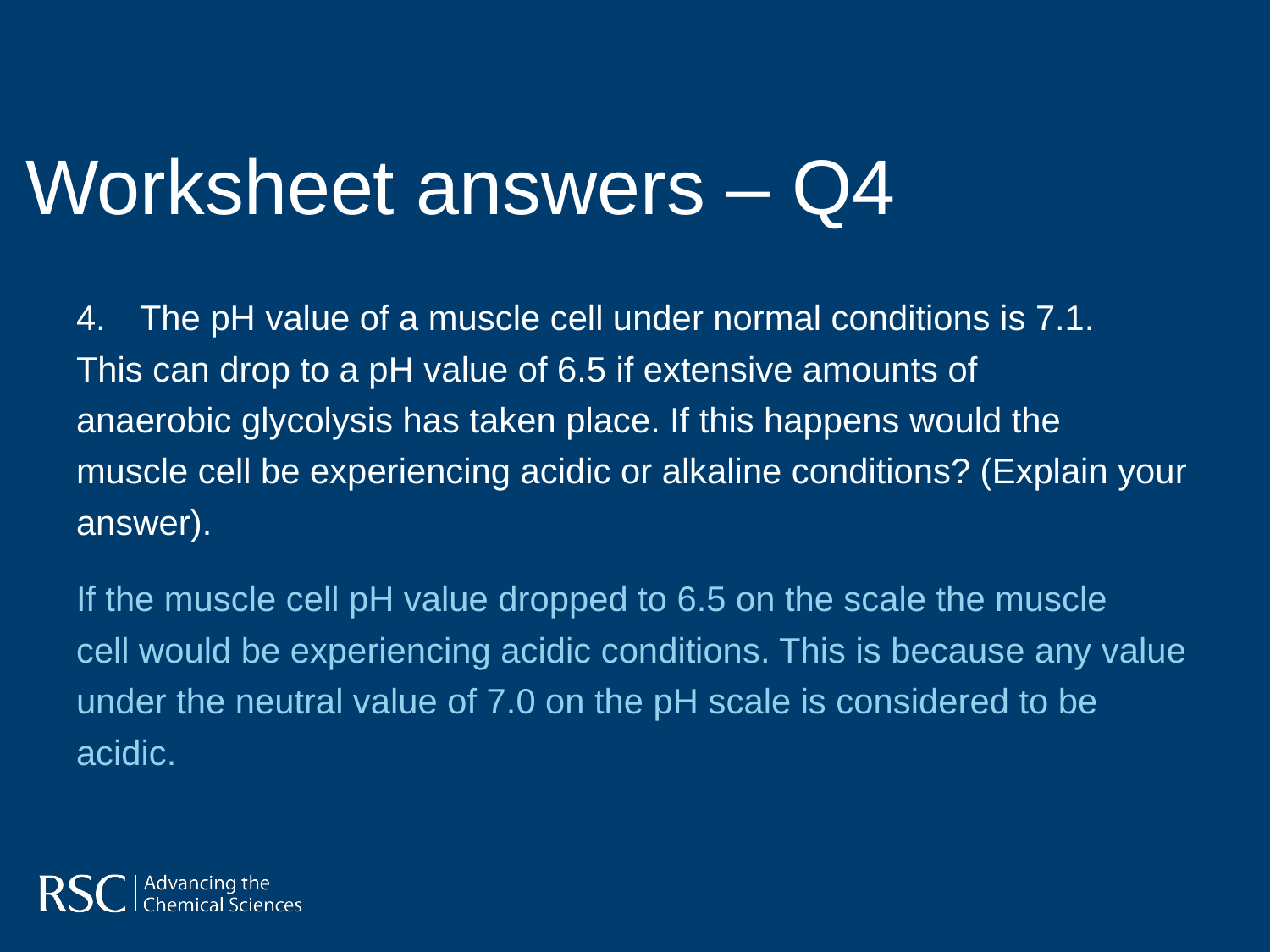

Worksheet answers – Q4

The pH value of a muscle cell under normal conditions is 7.1.
This can drop to a pH value of 6.5 if extensive amounts of
anaerobic glycolysis has taken place. If this happens would the
muscle cell be experiencing acidic or alkaline conditions? (Explain your
answer).

If the muscle cell pH value dropped to 6.5 on the scale the muscle
cell would be experiencing acidic conditions. This is because any value
under the neutral value of 7.0 on the pH scale is considered to be
acidic.